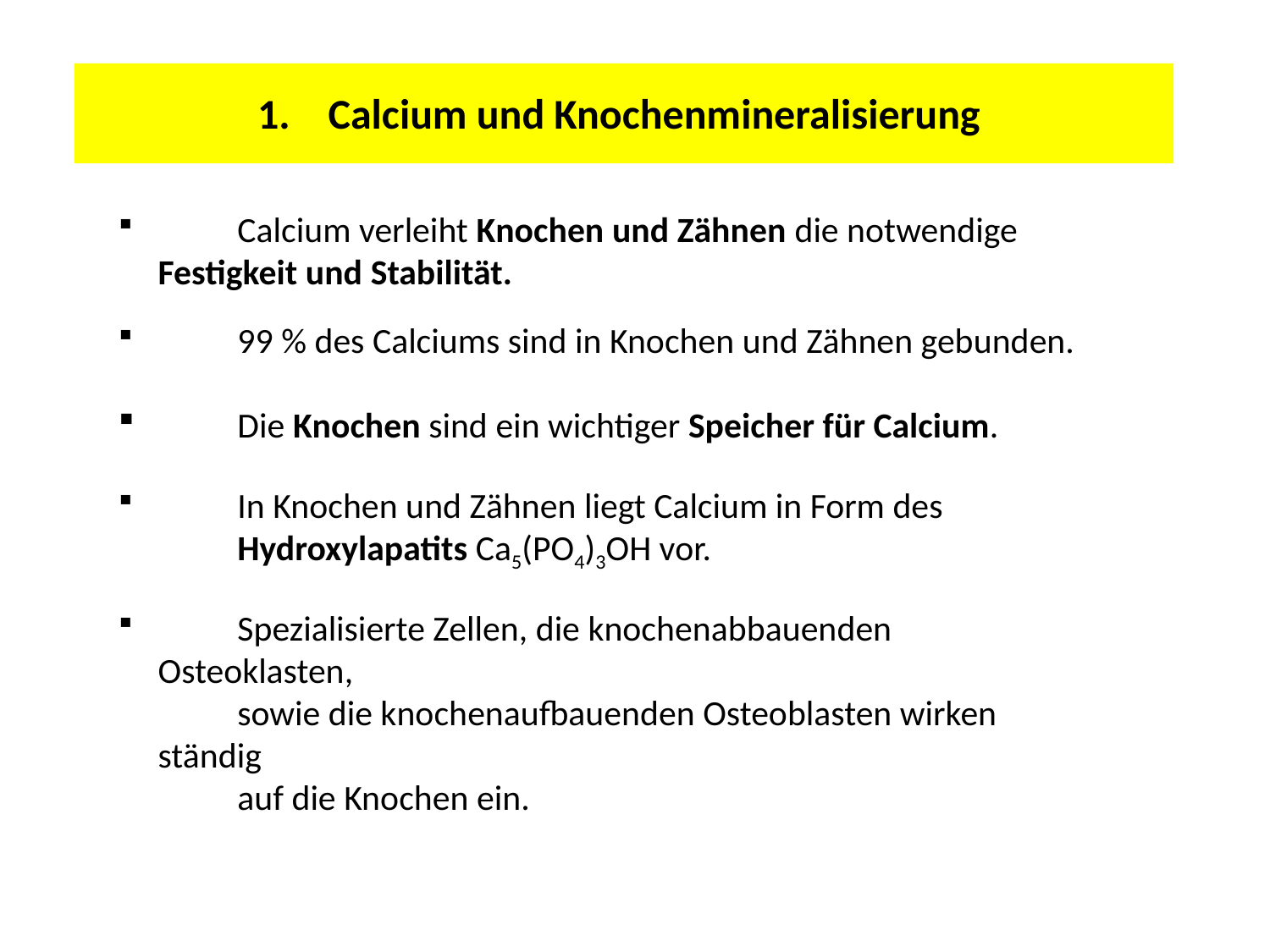

1.    Calcium und Knochenmineralisierung
	Calcium verleiht Knochen und Zähnen die notwendige 	Festigkeit und Stabilität.
	99 % des Calciums sind in Knochen und Zähnen gebunden.
 	Die Knochen sind ein wichtiger Speicher für Calcium.
 	In Knochen und Zähnen liegt Calcium in Form des
 	Hydroxylapatits Ca5(PO4)3OH vor.
 	Spezialisierte Zellen, die knochenabbauenden Osteoklasten,
 	sowie die knochenaufbauenden Osteoblasten wirken ständig
 	auf die Knochen ein.